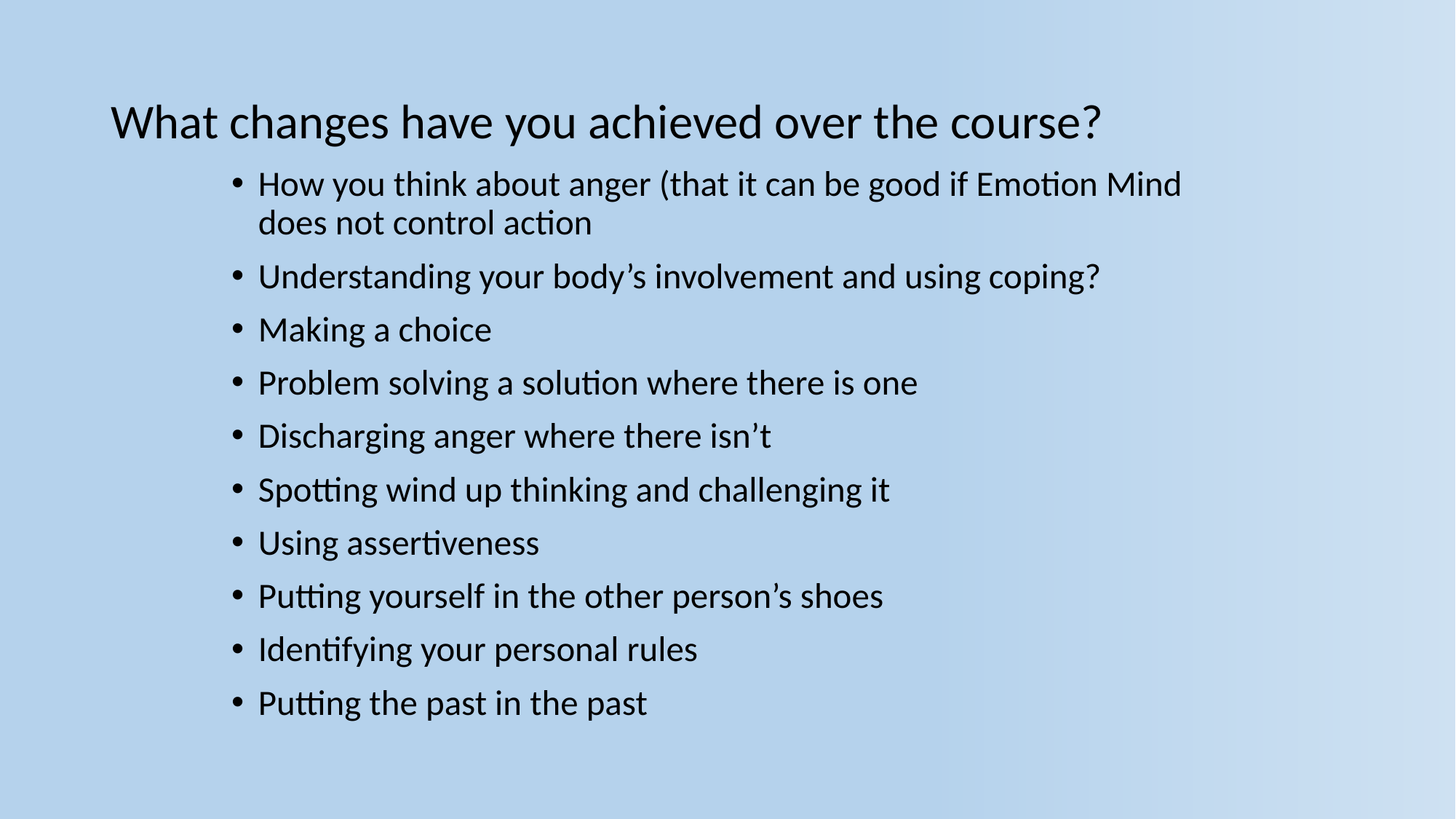

# What changes have you achieved over the course?
How you think about anger (that it can be good if Emotion Mind does not control action
Understanding your body’s involvement and using coping?
Making a choice
Problem solving a solution where there is one
Discharging anger where there isn’t
Spotting wind up thinking and challenging it
Using assertiveness
Putting yourself in the other person’s shoes
Identifying your personal rules
Putting the past in the past